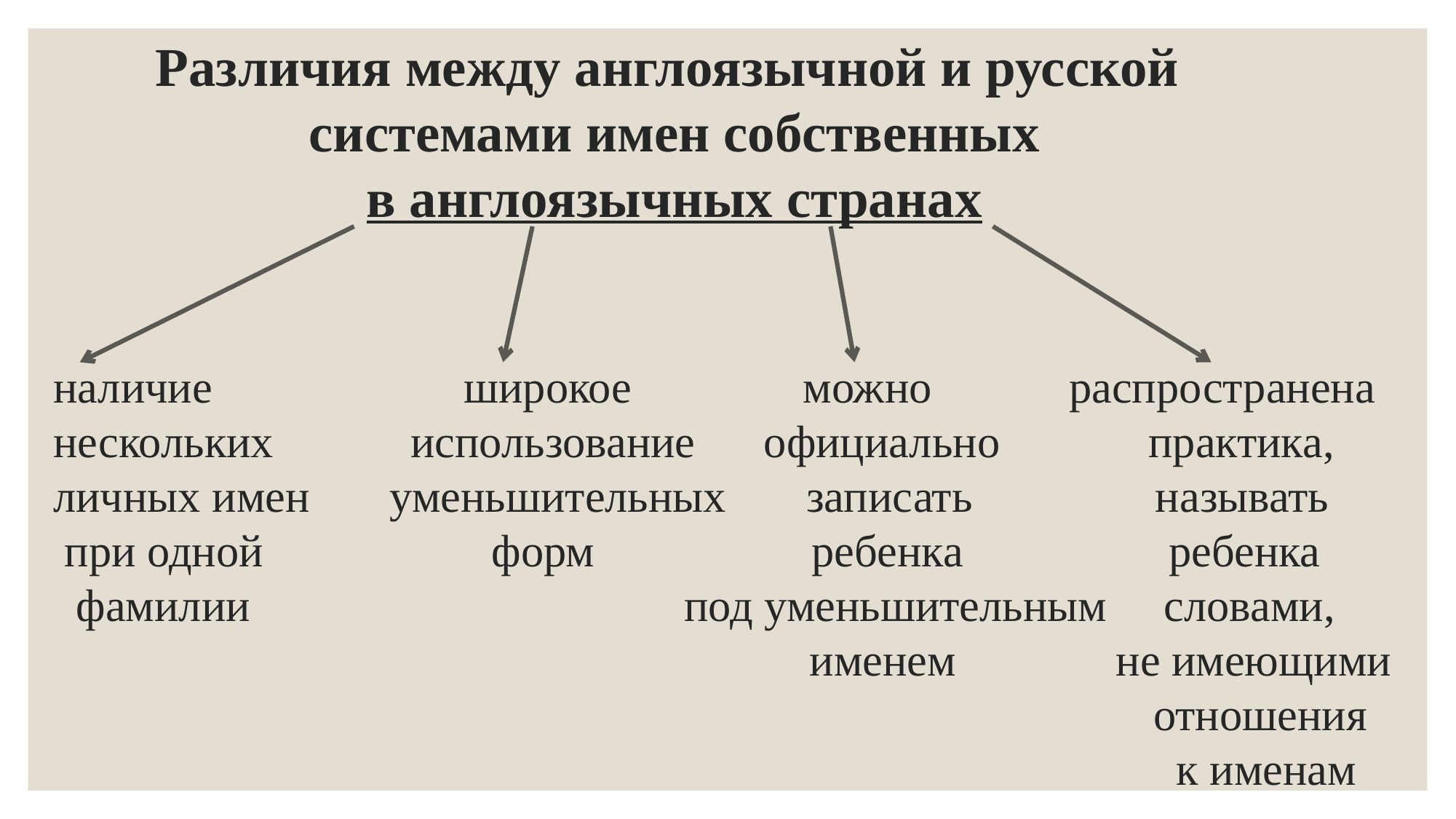

наличие                      широкое               можно            распространена
нескольких            использование      официально             практика,
личных имен       уменьшительных       записать                называть
 при одной                    форм                   ребенка                  ребенка
  фамилии                                      под уменьшительным     словами,
                                                                  именем              не имеющими
                                                                                                отношения
                                                                                                  к именам
Различия между англоязычной и русской
системами имен собственных
в англоязычных странах